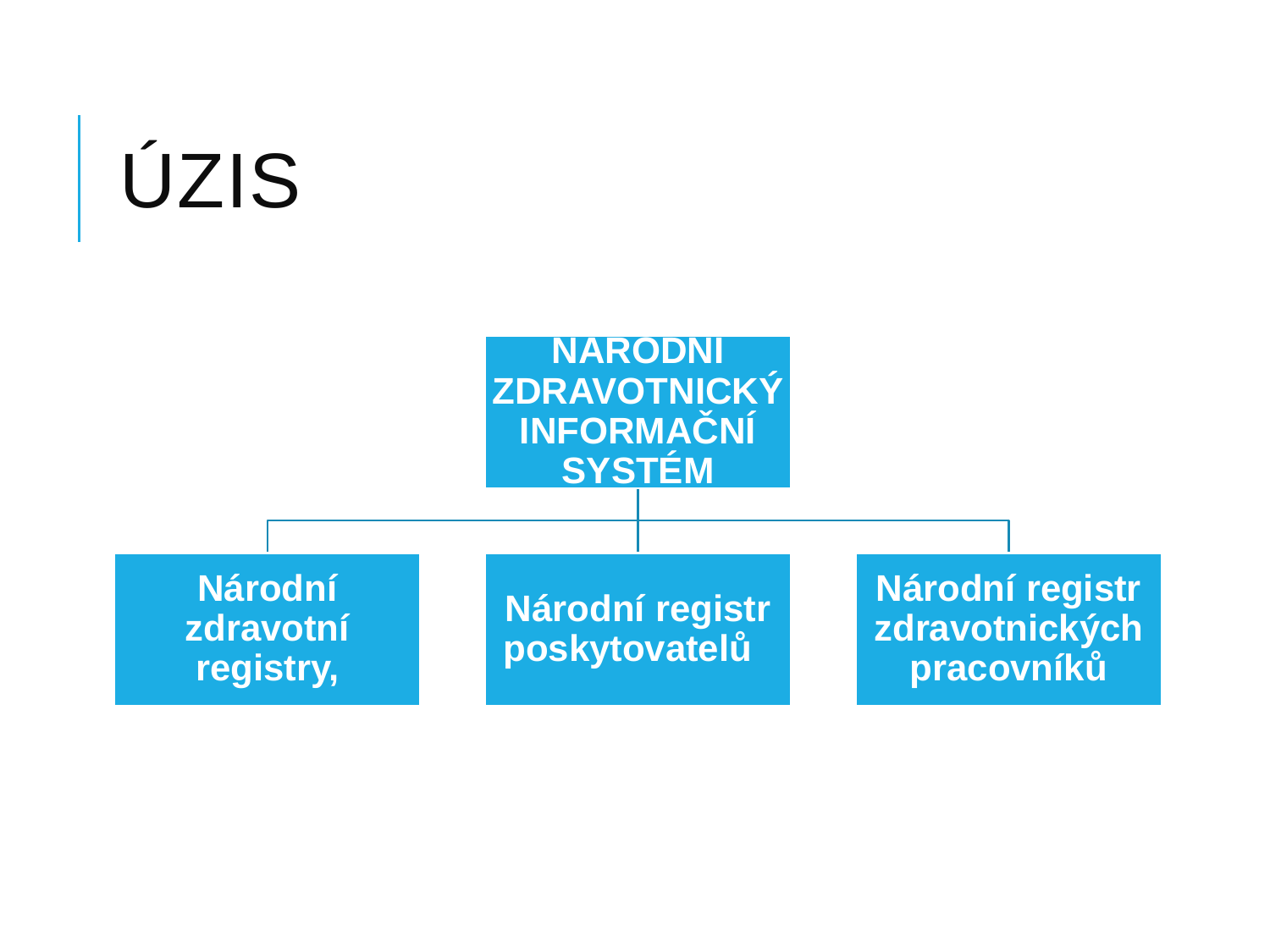

# ÚZIS
NÁRODNÍ ZDRAVOTNICKÝ INFORMAČNÍ SYSTÉM
Národní zdravotní registry,
Národní registr poskytovatelů
Národní registr zdravotnických pracovníků